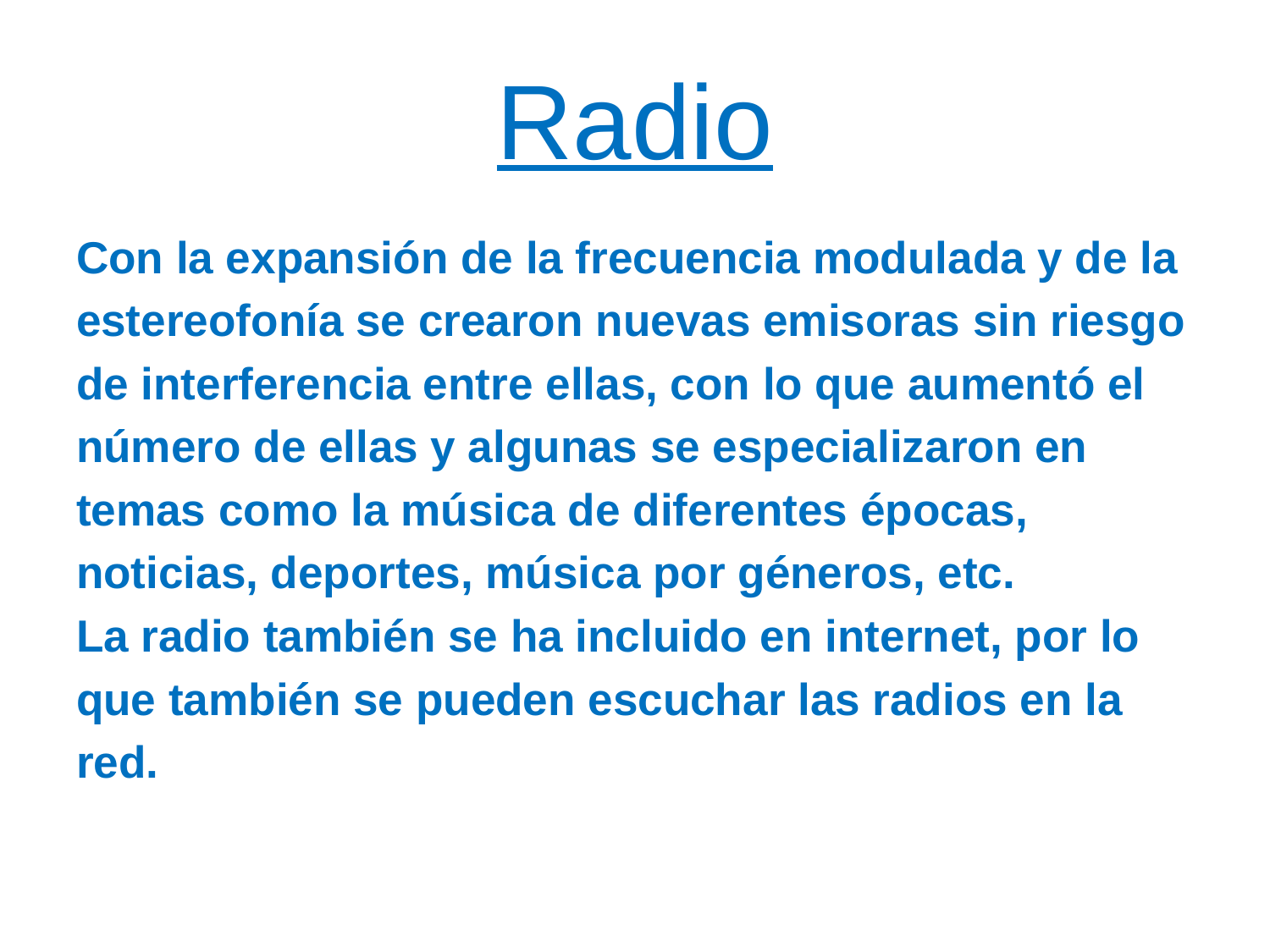

# Radio
Con la expansión de la frecuencia modulada y de la
estereofonía se crearon nuevas emisoras sin riesgo
de interferencia entre ellas, con lo que aumentó el
número de ellas y algunas se especializaron en
temas como la música de diferentes épocas,
noticias, deportes, música por géneros, etc.
La radio también se ha incluido en internet, por lo
que también se pueden escuchar las radios en la
red.